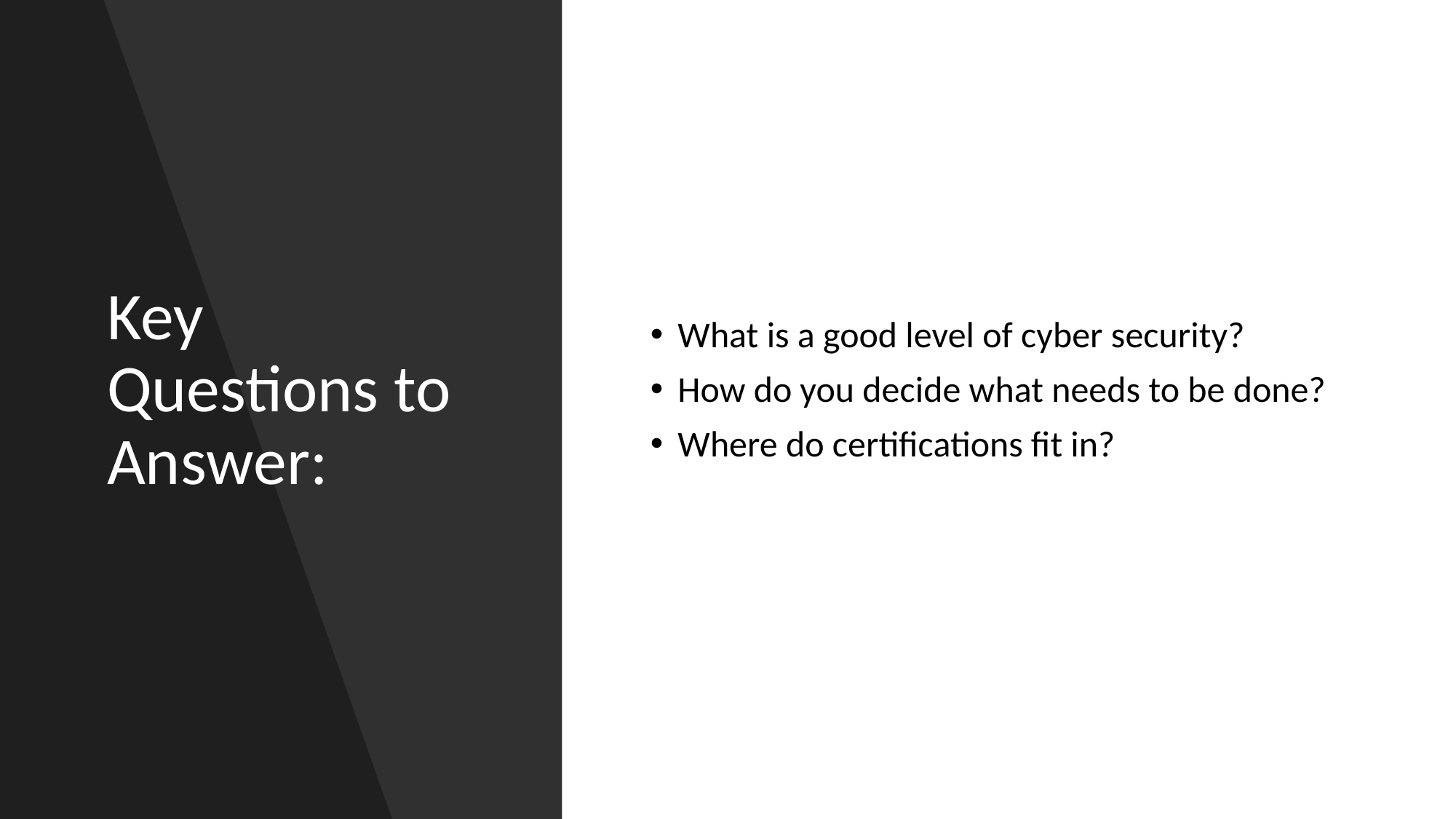

# Key Questions to Answer:
What is a good level of cyber security?
How do you decide what needs to be done?
Where do certifications fit in?